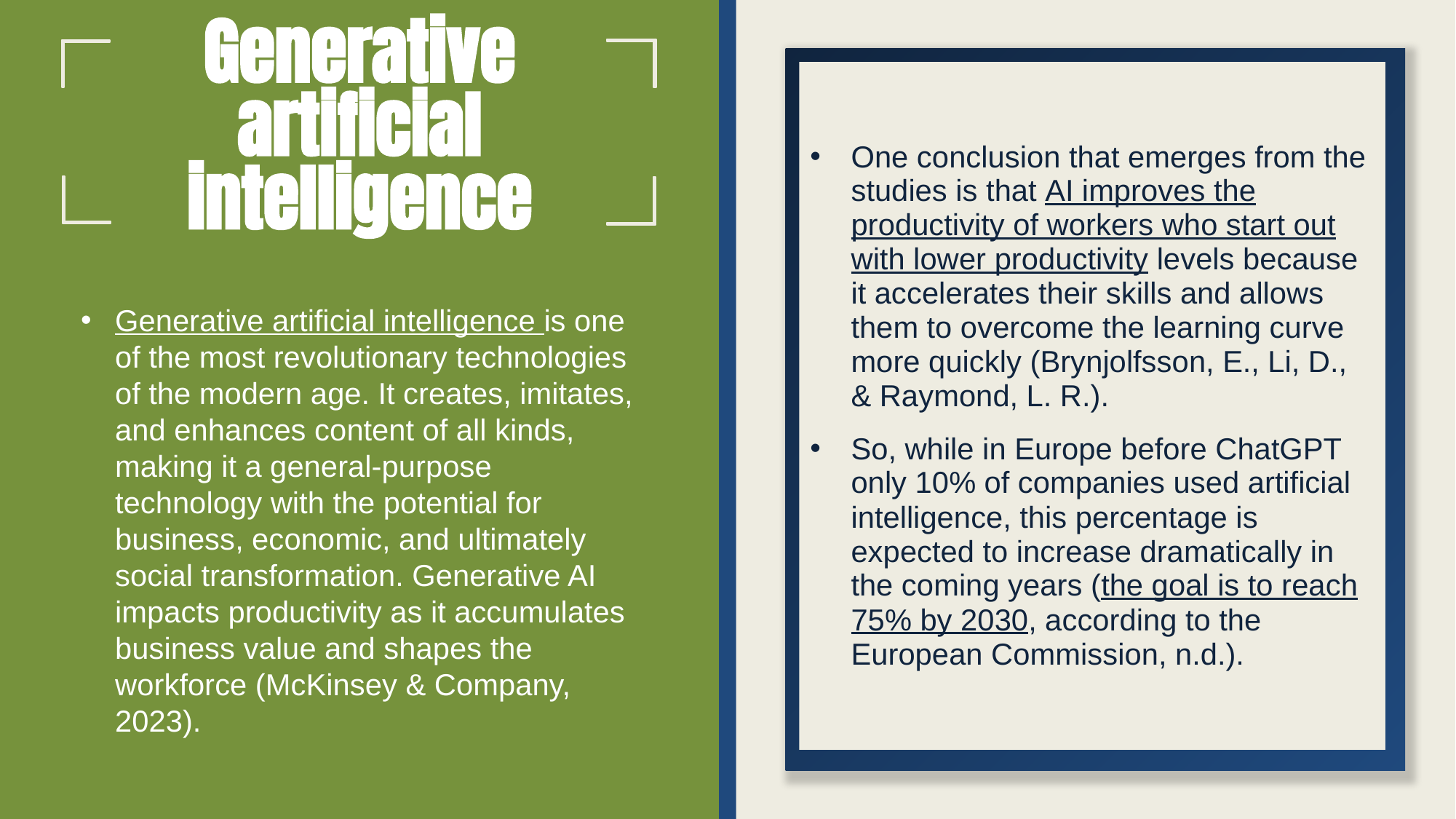

# Generative artificial intelligence
One conclusion that emerges from the studies is that AI improves the productivity of workers who start out with lower productivity levels because it accelerates their skills and allows them to overcome the learning curve more quickly (Brynjolfsson, E., Li, D., & Raymond, L. R.).
So, while in Europe before ChatGPT only 10% of companies used artificial intelligence, this percentage is expected to increase dramatically in the coming years (the goal is to reach 75% by 2030, according to the European Commission, n.d.).
Generative artificial intelligence is one of the most revolutionary technologies of the modern age. It creates, imitates, and enhances content of all kinds, making it a general-purpose technology with the potential for business, economic, and ultimately social transformation. Generative AI impacts productivity as it accumulates business value and shapes the workforce (McKinsey & Company, 2023).